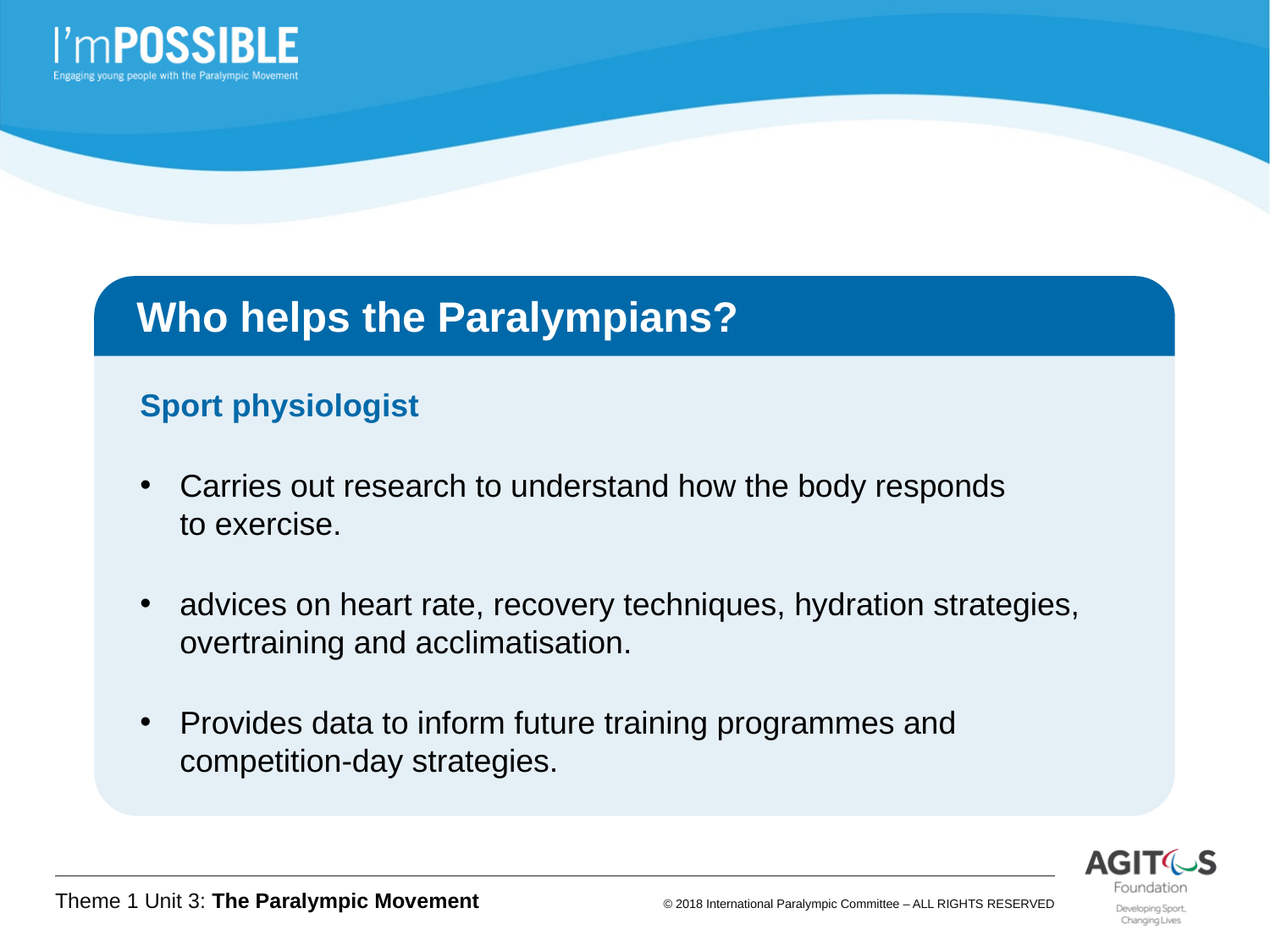

Who helps the Paralympians?

Sport physiologist
Carries out research to understand how the body responds
to exercise.
advices on heart rate, recovery techniques, hydration strategies, overtraining and acclimatisation.
Provides data to inform future training programmes and competition-day strategies.